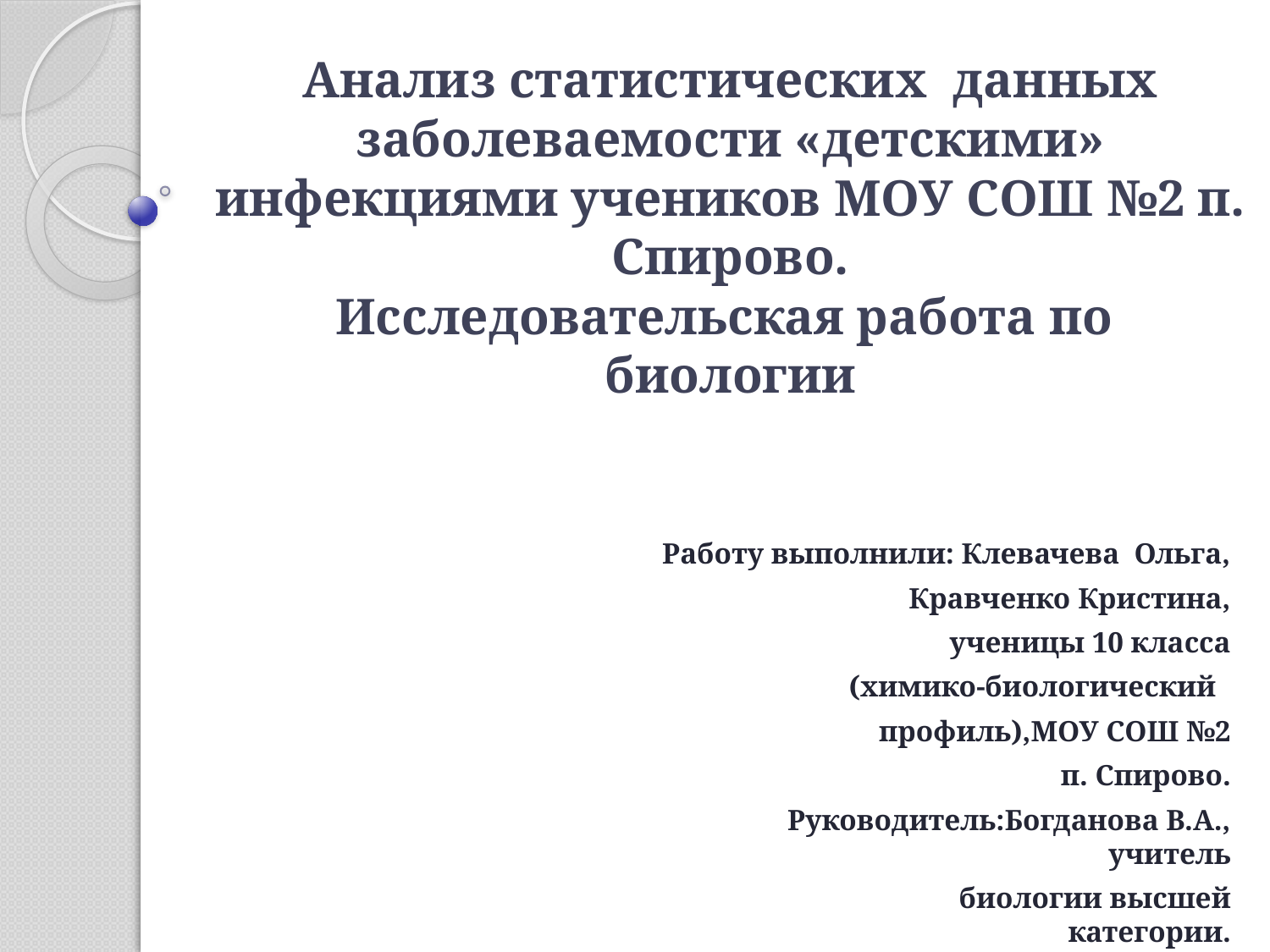

# Анализ статистических  данных заболеваемости «детскими» инфекциями учеников МОУ СОШ №2 п. Спирово. Исследовательская работа по  биологии
Работу выполнили: Клевачева  Ольга,
                                                                             Кравченко Кристина,
                                                                        ученицы 10 класса
                                                                               (химико-биологический
                                                                                       профиль),МОУ СОШ №2
                                                            п. Спирово.
                                                            Руководитель:Богданова В.А., учитель
	                                                                            биологии высшей категории.